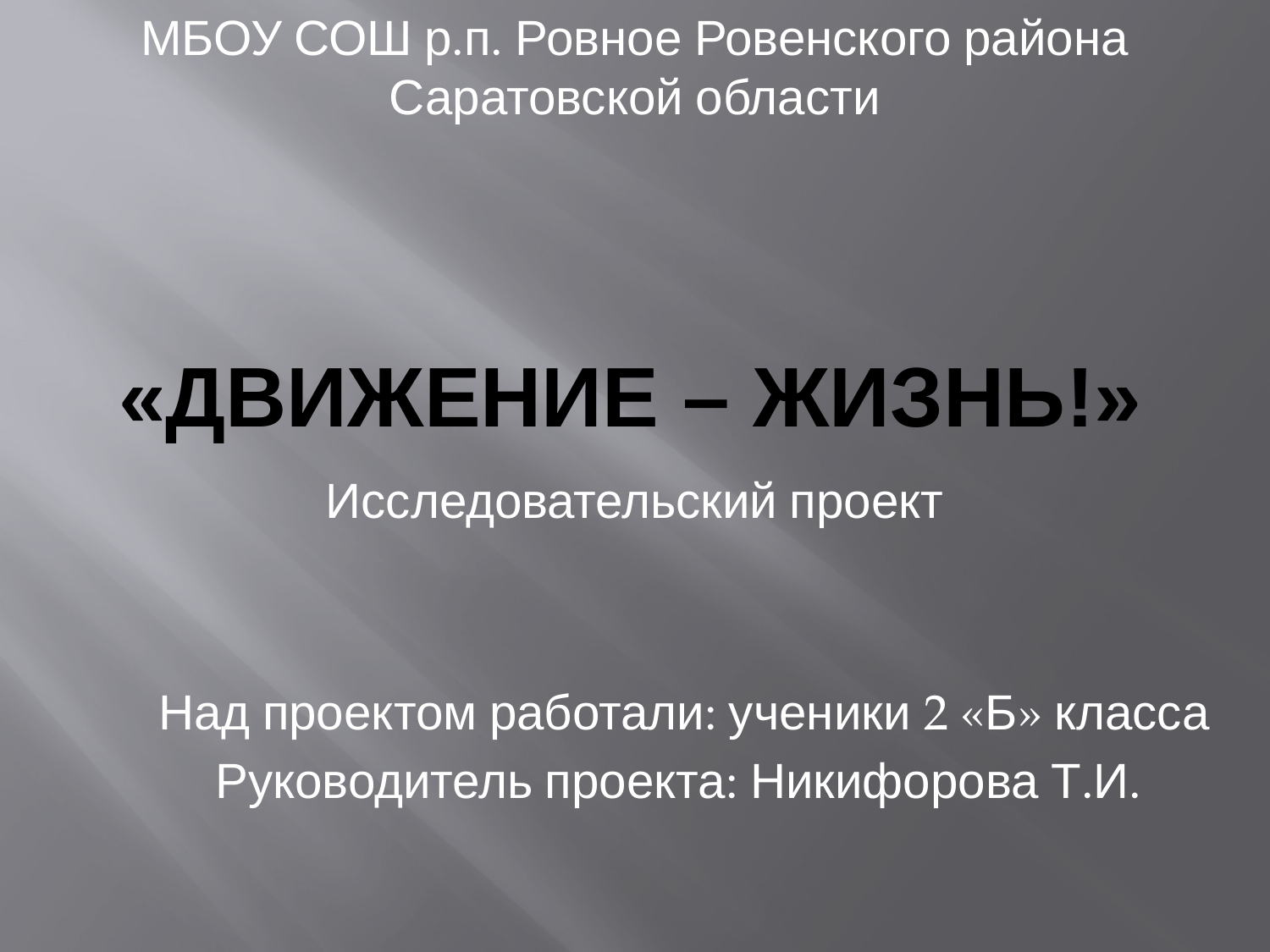

МБОУ СОШ р.п. Ровное Ровенского района Саратовской области

# «Движение – жизнь!»
Исследовательский проект

Над проектом работали: ученики 2 «Б» класса
Руководитель проекта: Никифорова Т.И.